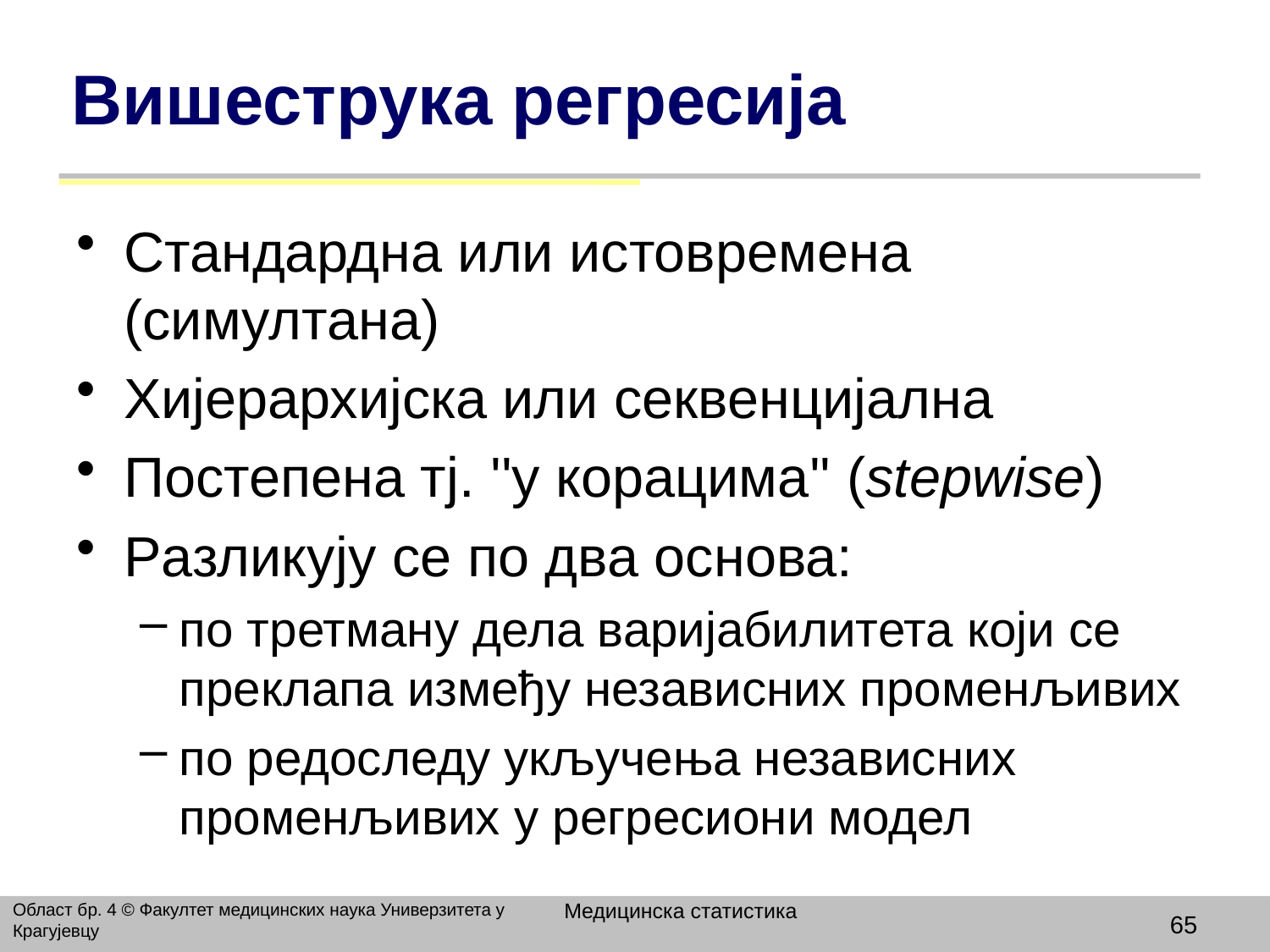

# Вишеструка регресија
Стандардна или истовремена (симултана)
Хијерархијска или секвенцијална
Постепена тј. ''у корацима'' (stepwise)
Разликују се по два основа:
по третману дела варијабилитета који се преклапа између независних променљивих
по редоследу укључења независних променљивих у регресиони модел
Медицинска статистика
Област бр. 4 © Факултет медицинских наука Универзитета у Крагујевцу
65